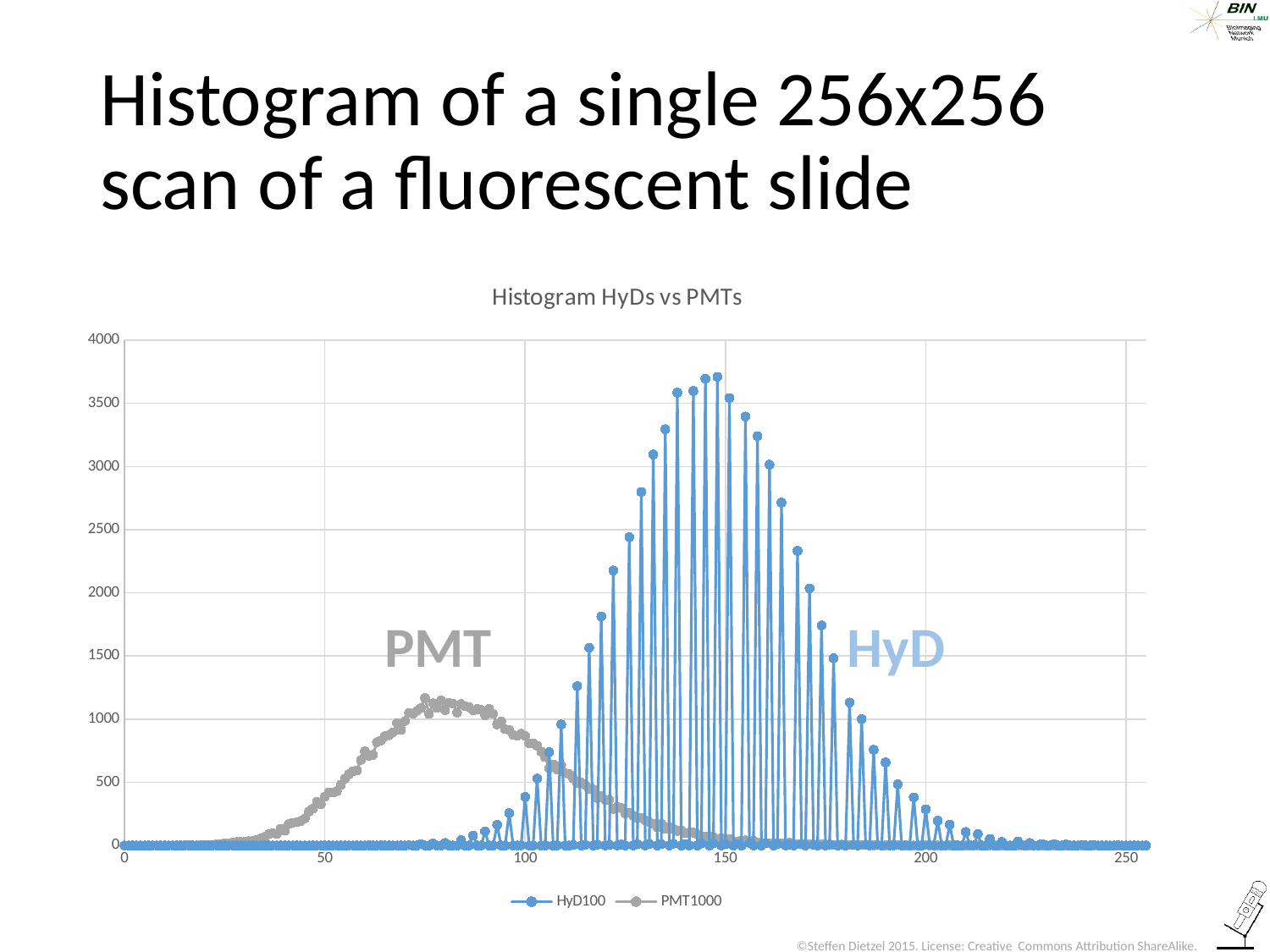

# Histogram of a single 256x256 scan of a fluorescent slide

### Chart: Histogram HyDs vs PMTs

| Category | HyD100 | PMT1000 |
|---|---|---|
PMT                            HyD